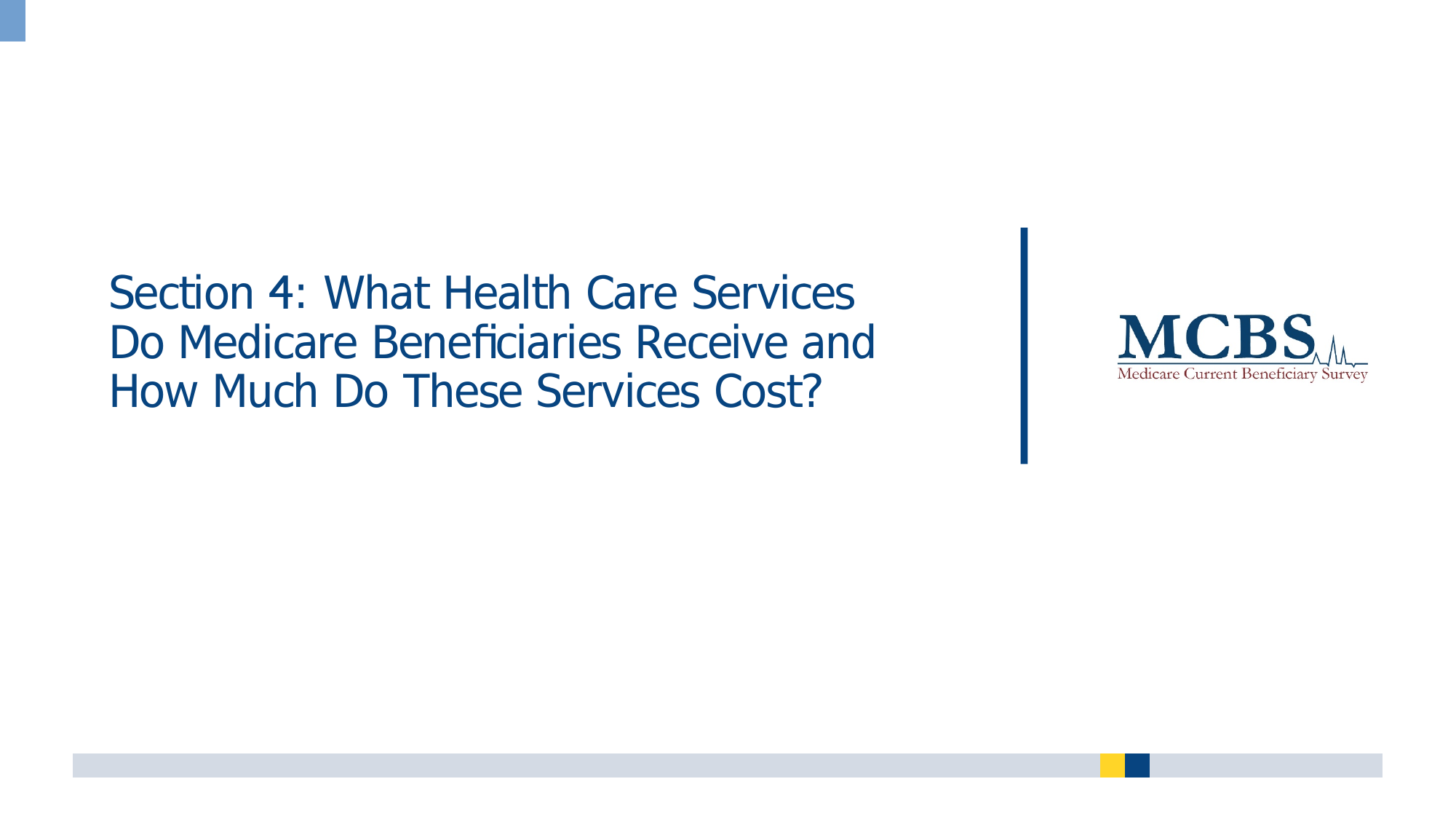

# Section 4: What Health Care Services Do Medicare Beneficiaries Receive and How Much Do These Services Cost?